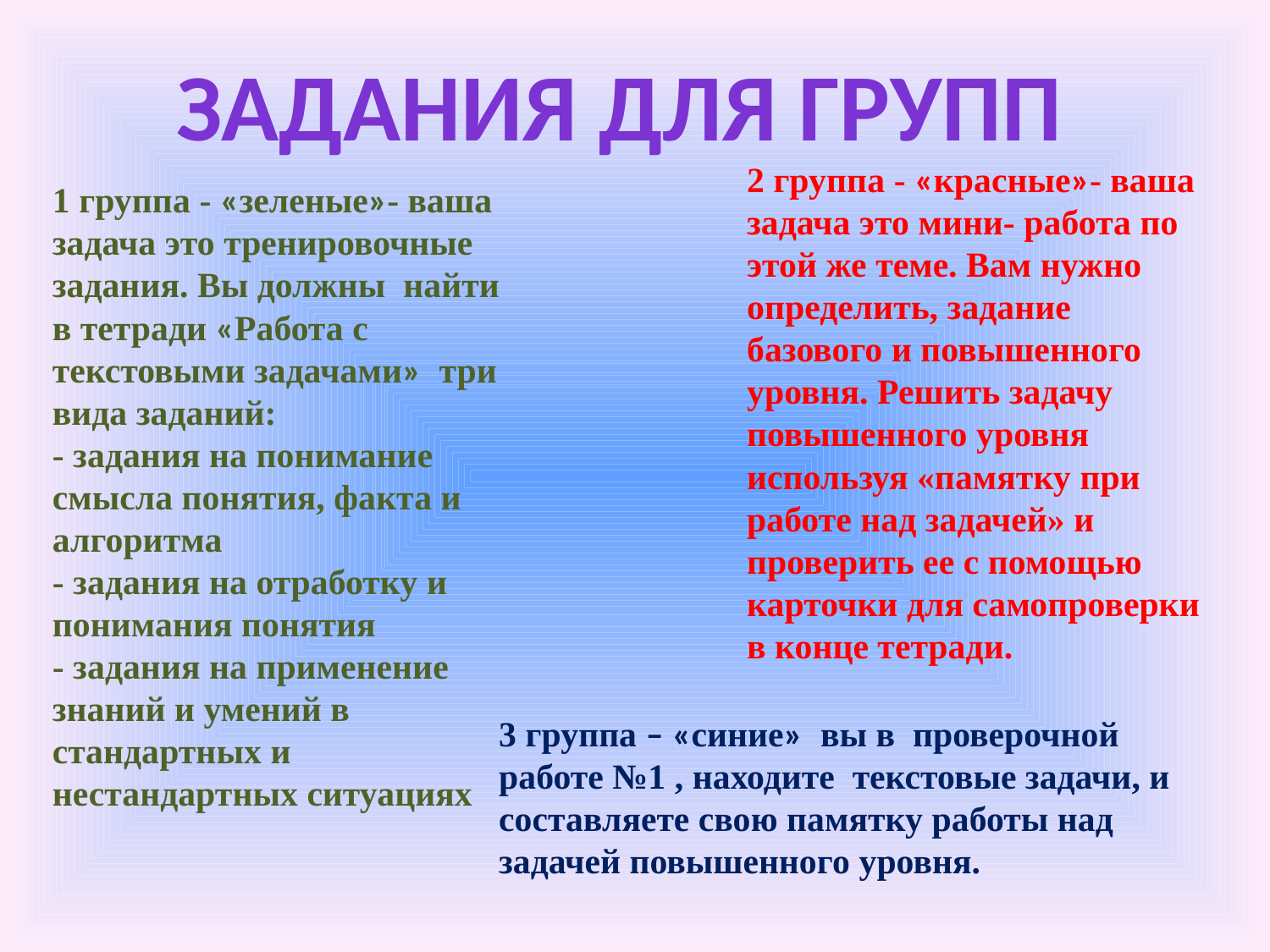

Задания для групп
2 группа - «красные»- ваша задача это мини- работа по этой же теме. Вам нужно определить, задание базового и повышенного уровня. Решить задачу повышенного уровня используя «памятку при работе над задачей» и проверить ее с помощью карточки для самопроверки в конце тетради.
1 группа - «зеленые»- ваша задача это тренировочные задания. Вы должны  найти в тетради «Работа с текстовыми задачами»  три вида заданий:
- задания на понимание смысла понятия, факта и алгоритма
- задания на отработку и понимания понятия
- задания на применение знаний и умений в стандартных и нестандартных ситуациях
3 группа – «синие»  вы в  проверочной работе №1 , находите  текстовые задачи, и составляете свою памятку работы над задачей повышенного уровня.